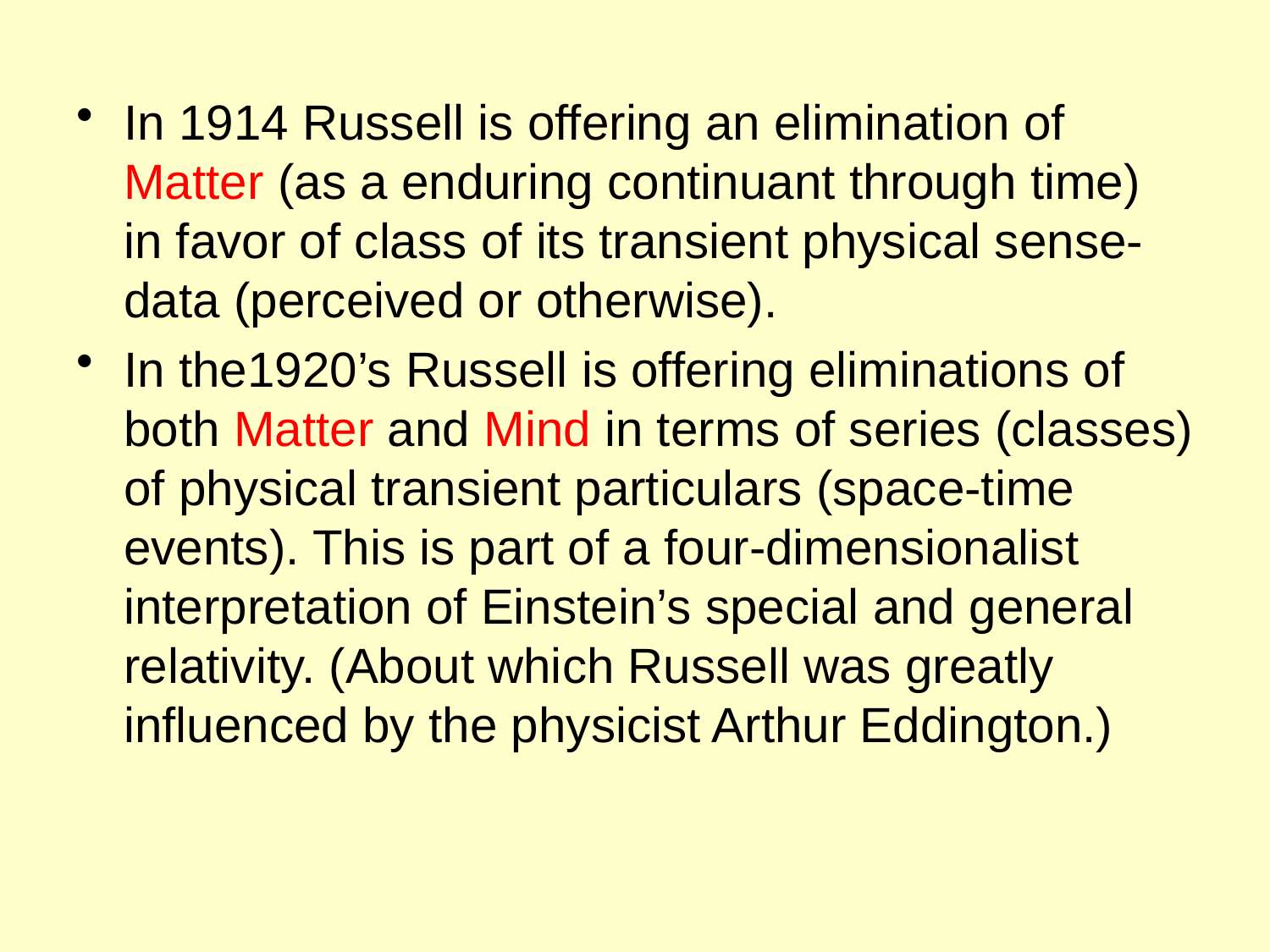

In 1914 Russell is offering an elimination of Matter (as a enduring continuant through time) in favor of class of its transient physical sense-data (perceived or otherwise).
In the1920’s Russell is offering eliminations of both Matter and Mind in terms of series (classes) of physical transient particulars (space-time events). This is part of a four-dimensionalist interpretation of Einstein’s special and general relativity. (About which Russell was greatly influenced by the physicist Arthur Eddington.)